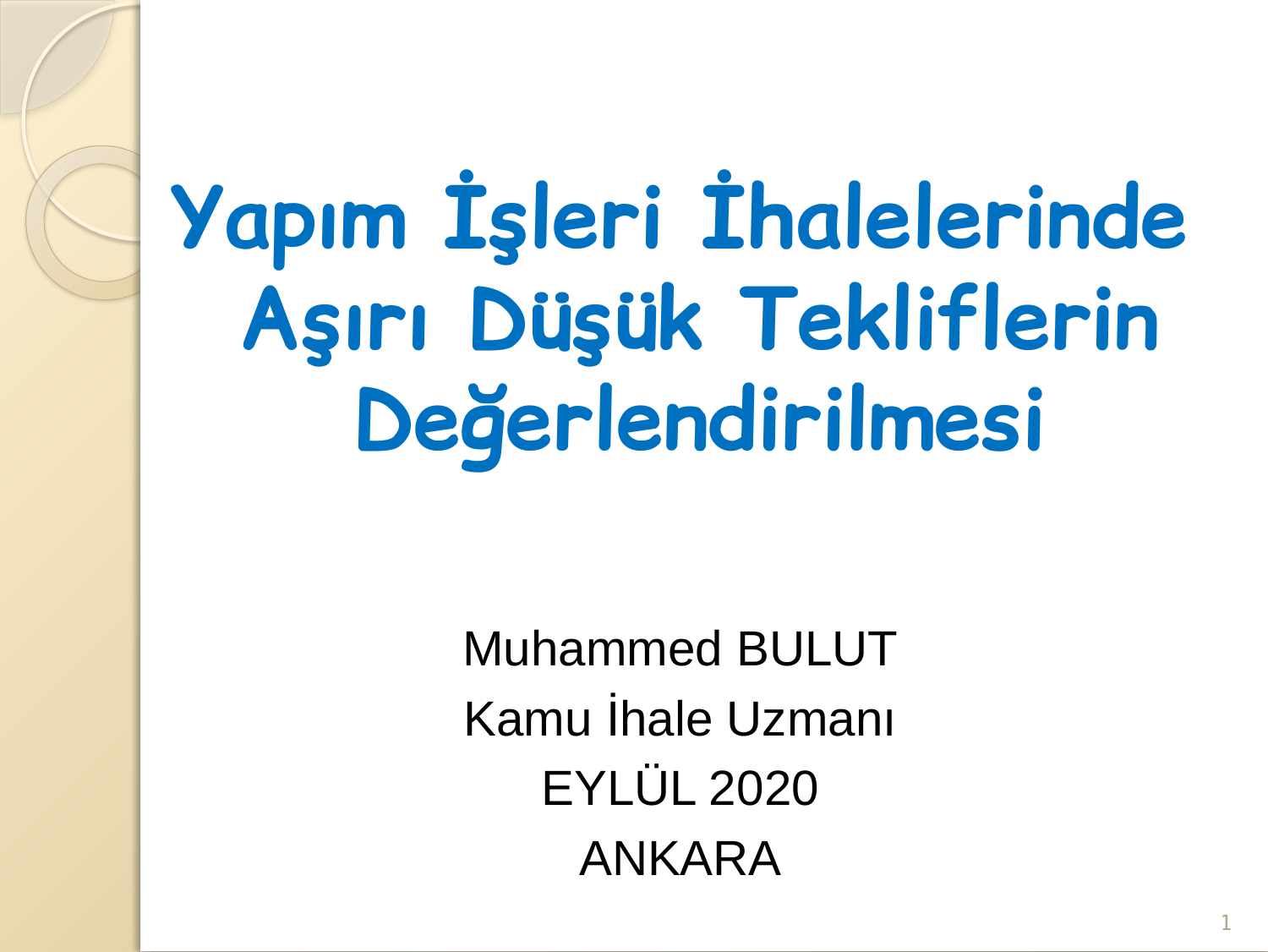

#

Yapım İşleri İhalelerinde Aşırı Düşük Tekliflerin Değerlendirilmesi

Muhammed BULUT
Kamu İhale Uzmanı
EYLÜL 2020
ANKARA
1